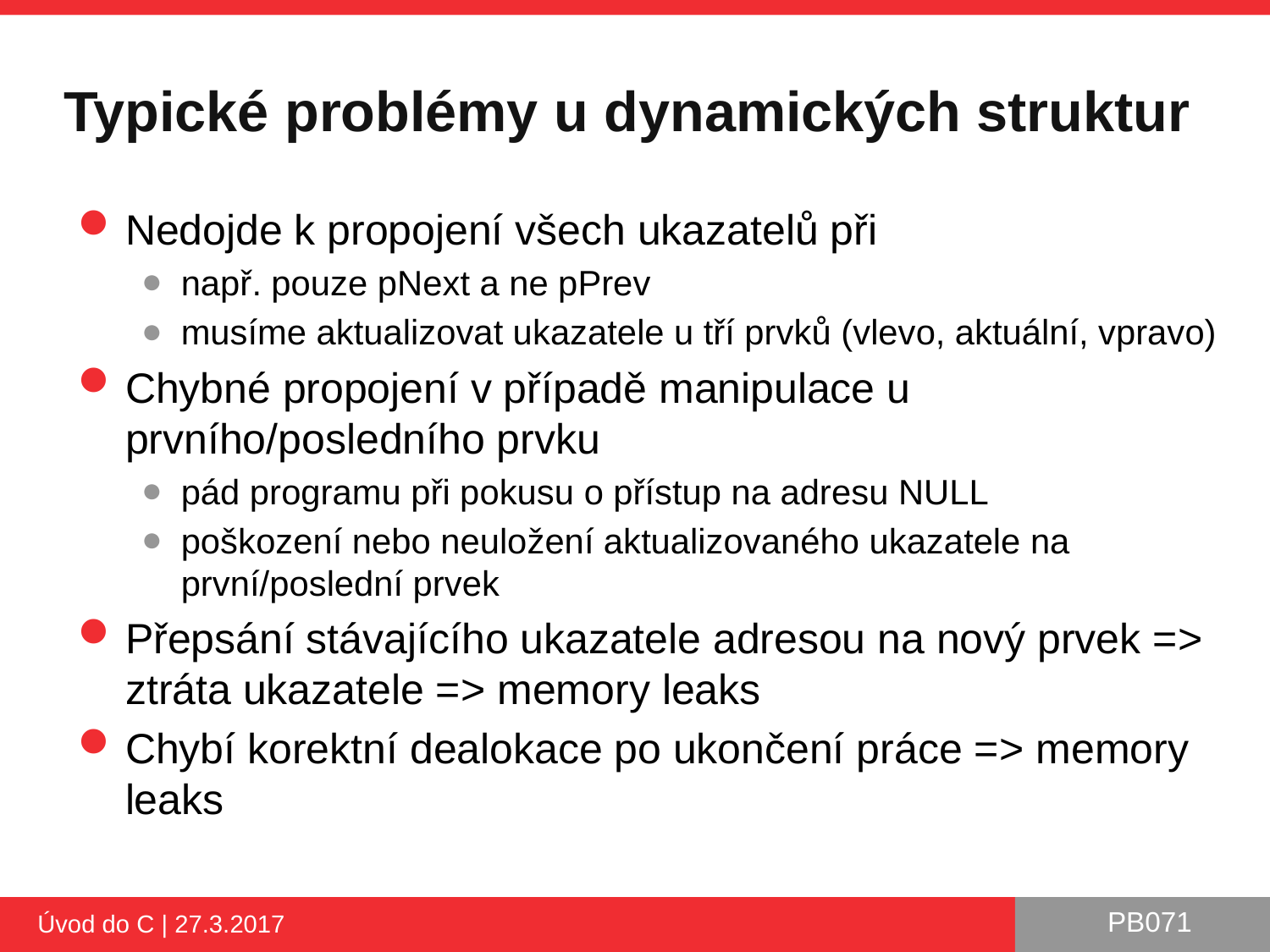

# Typické problémy u dynamických struktur
Nedojde k propojení všech ukazatelů při
např. pouze pNext a ne pPrev
musíme aktualizovat ukazatele u tří prvků (vlevo, aktuální, vpravo)
Chybné propojení v případě manipulace u prvního/posledního prvku
pád programu při pokusu o přístup na adresu NULL
poškození nebo neuložení aktualizovaného ukazatele na první/poslední prvek
Přepsání stávajícího ukazatele adresou na nový prvek => ztráta ukazatele => memory leaks
Chybí korektní dealokace po ukončení práce => memory leaks
Úvod do C | 27.3.2017